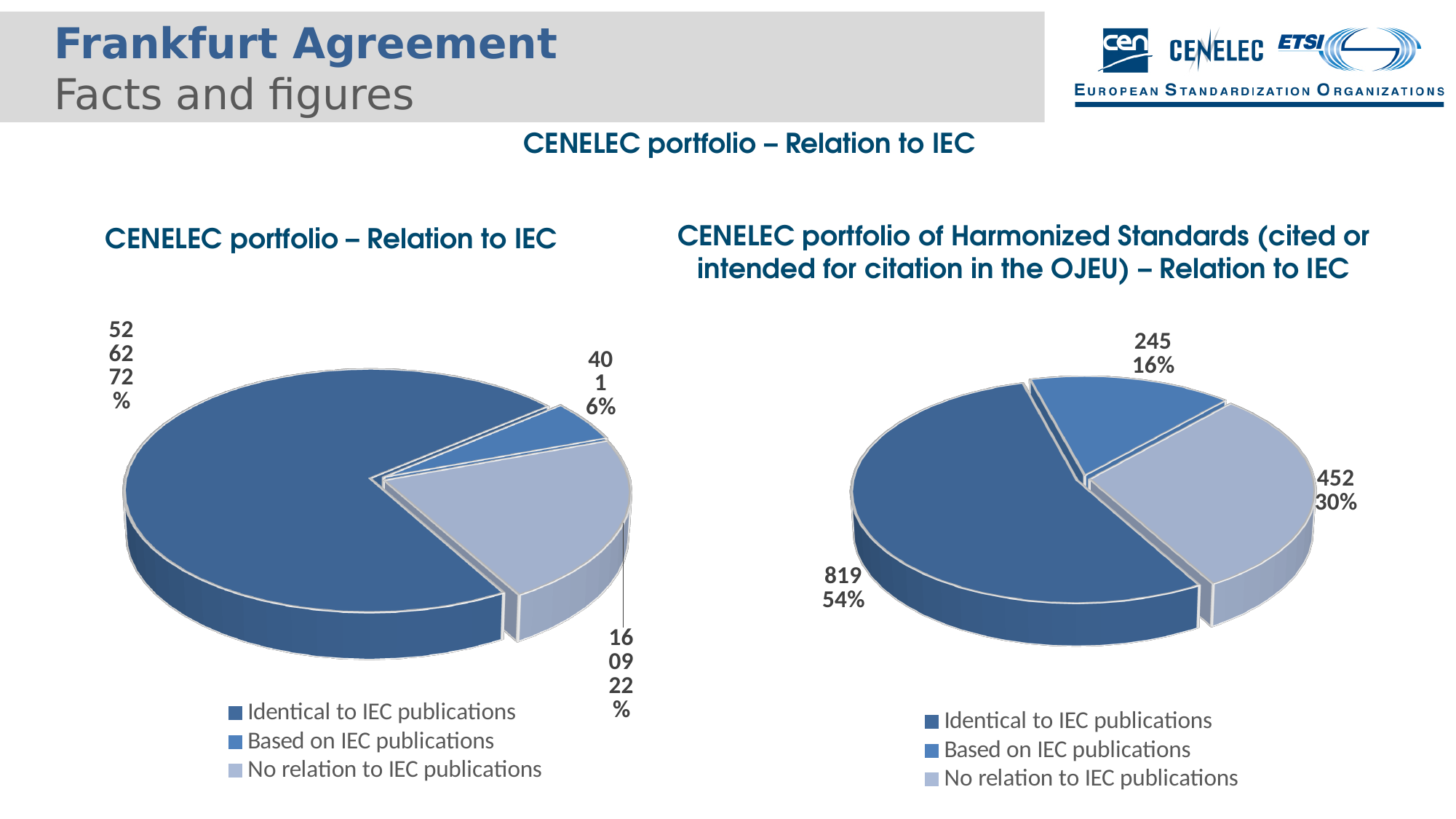

# Frankfurt Agreement Facts and figures
CENELEC portfolio – Relation to IEC
CENELEC portfolio of Harmonized Standards (cited or intended for citation in the OJEU) – Relation to IEC
CENELEC portfolio – Relation to IEC

[unsupported chart]

[unsupported chart]